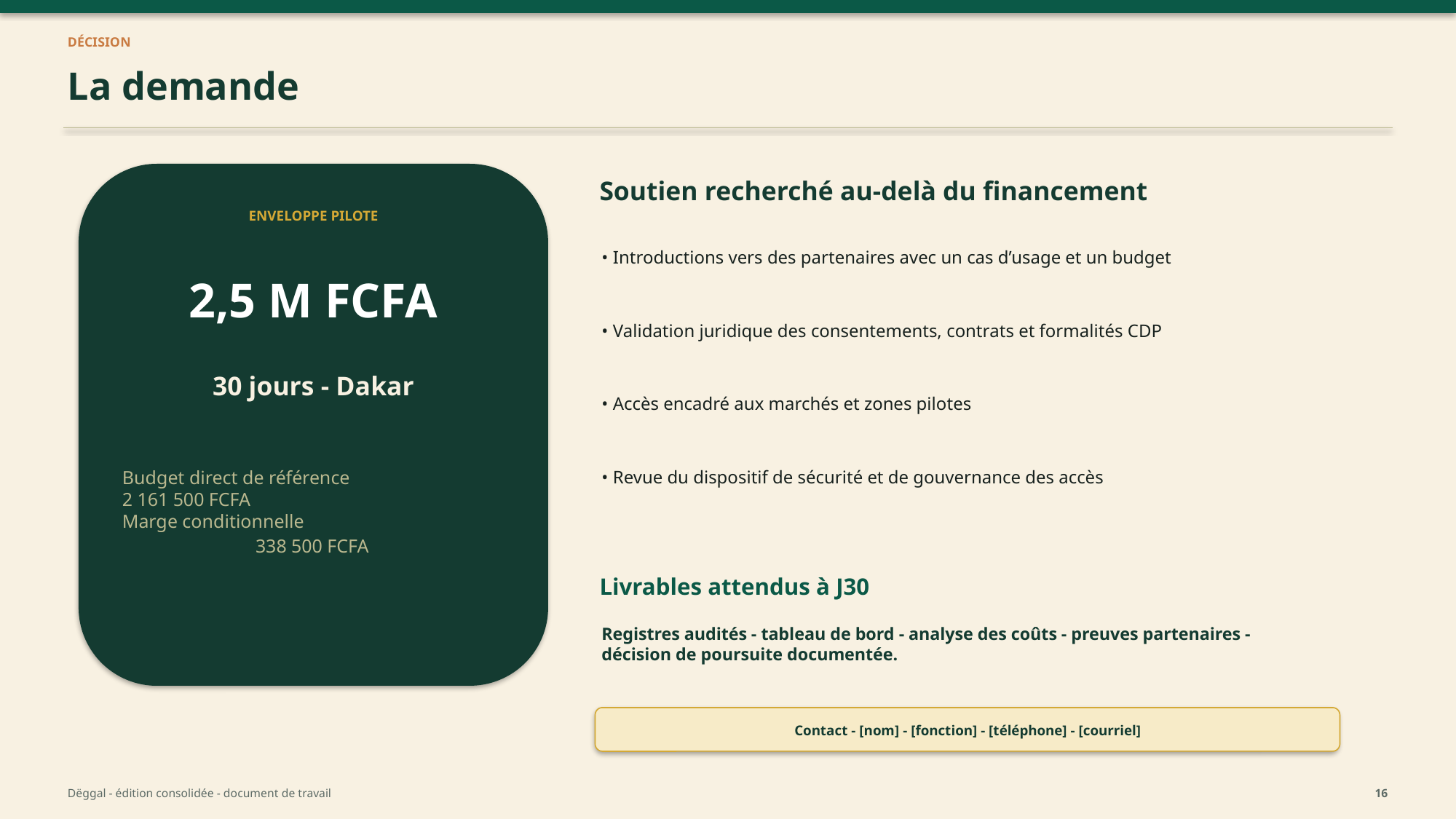

DÉCISION
La demande

Soutien recherché au-delà du financement
ENVELOPPE PILOTE
• Introductions vers des partenaires avec un cas d’usage et un budget
2,5 M FCFA
• Validation juridique des consentements, contrats et formalités CDP
30 jours - Dakar
• Accès encadré aux marchés et zones pilotes
Budget direct de référence
2 161 500 FCFA
Marge conditionnelle
338 500 FCFA
• Revue du dispositif de sécurité et de gouvernance des accès
Livrables attendus à J30
Registres audités - tableau de bord - analyse des coûts - preuves partenaires - décision de poursuite documentée.

Contact - [nom] - [fonction] - [téléphone] - [courriel]
Dëggal - édition consolidée - document de travail
16